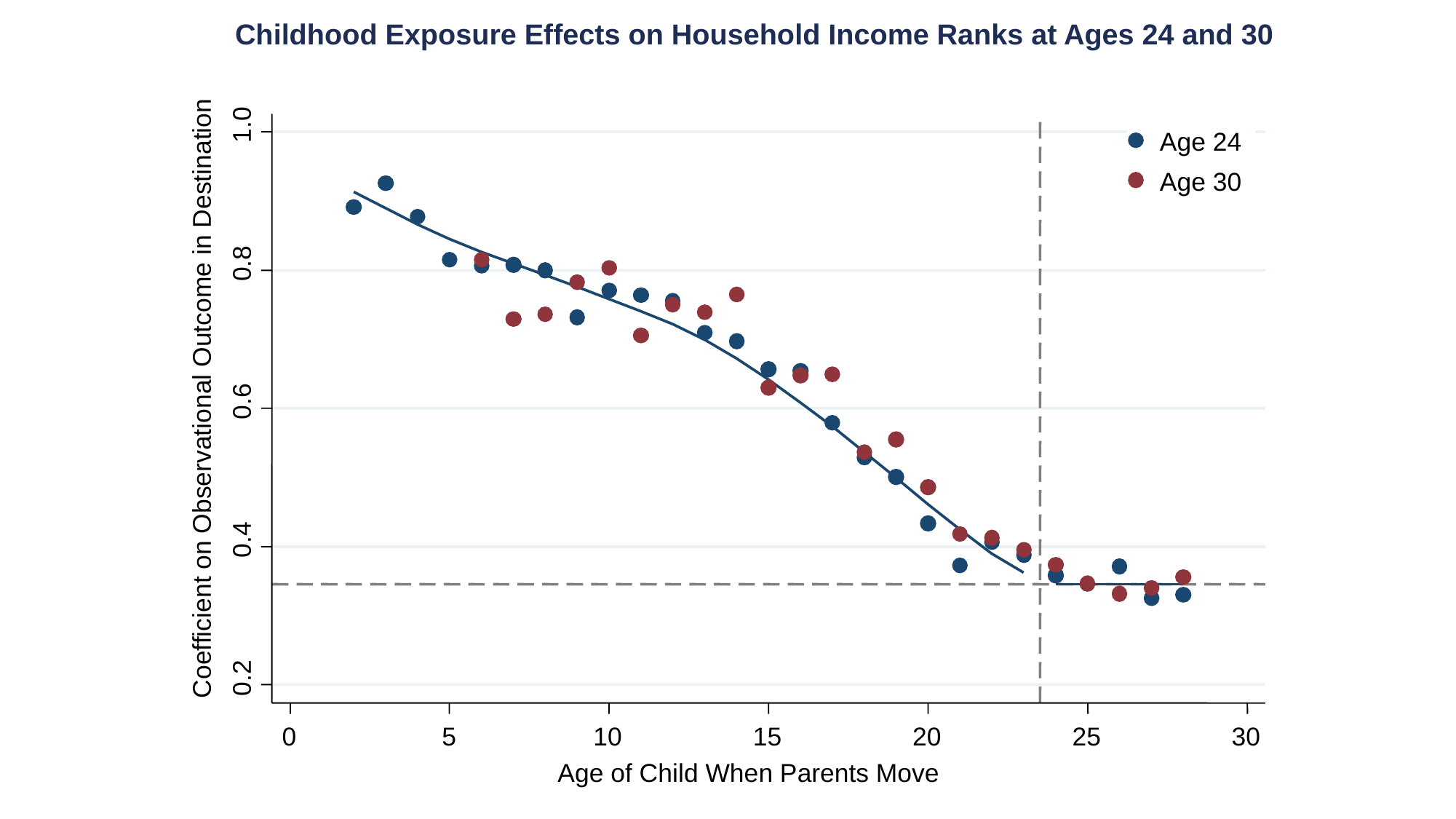

1.0

Age 24

Age 30

0.8

Coefficient on Observational Outcome in Destination
0.6

0.4

0.2

0
5
10
15
20
25
30
Age of Child When Parents Move
Childhood Exposure Effects on Household Income Ranks at Ages 24 and 30